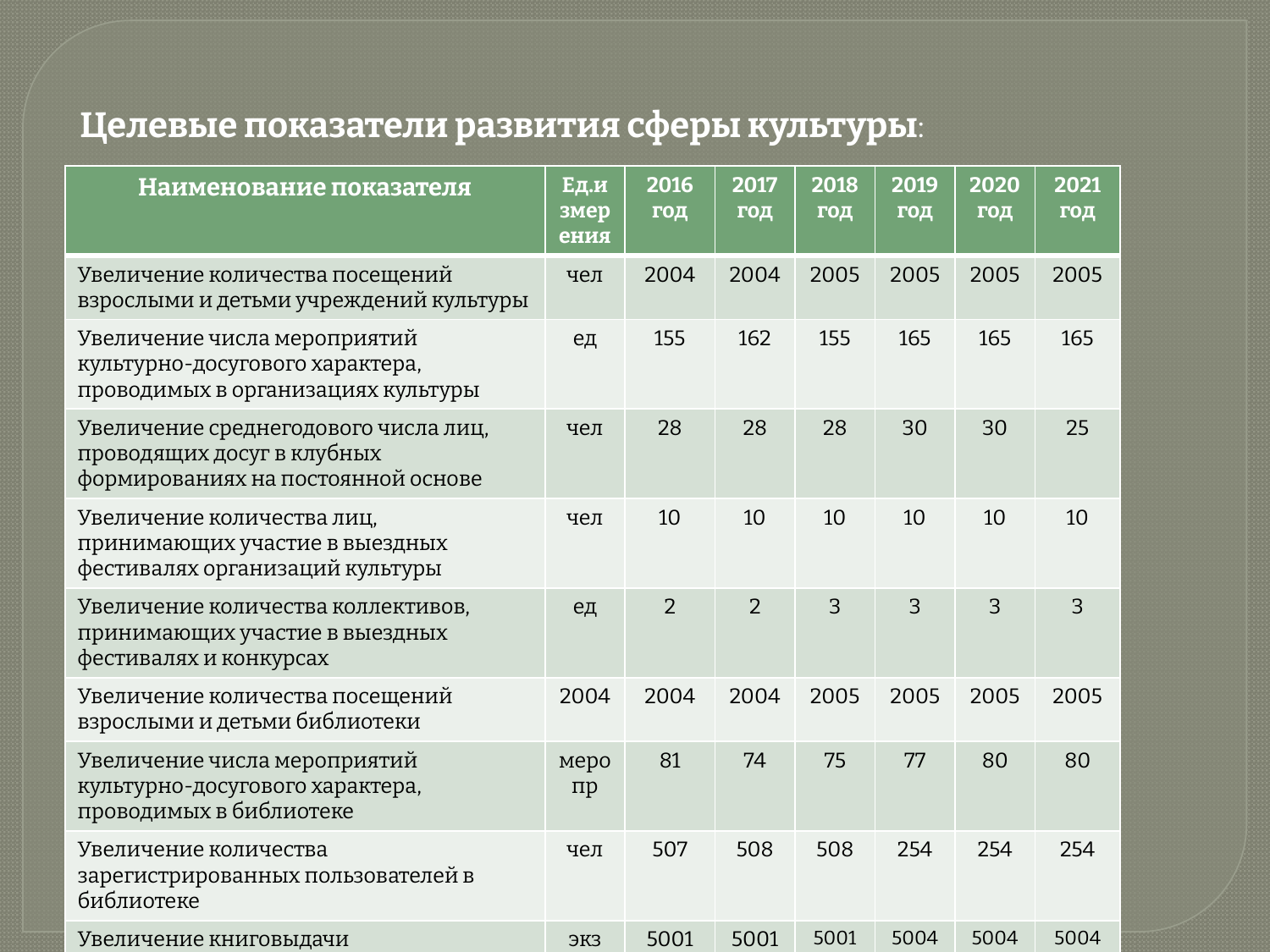

Целевые показатели развития сферы культуры:
| Наименование показателя | Ед.измерения | 2016 год | 2017 год | 2018год | 2019 год | 2020 год | 2021 год |
| --- | --- | --- | --- | --- | --- | --- | --- |
| Увеличение количества посещений взрослыми и детьми учреждений культуры | чел | 2004 | 2004 | 2005 | 2005 | 2005 | 2005 |
| Увеличение числа мероприятий культурно-досугового характера, проводимых в организациях культуры | ед | 155 | 162 | 155 | 165 | 165 | 165 |
| Увеличение среднегодового числа лиц, проводящих досуг в клубных формированиях на постоянной основе | чел | 28 | 28 | 28 | 30 | 30 | 25 |
| Увеличение количества лиц, принимающих участие в выездных фестивалях организаций культуры | чел | 10 | 10 | 10 | 10 | 10 | 10 |
| Увеличение количества коллективов, принимающих участие в выездных фестивалях и конкурсах | ед | 2 | 2 | 3 | 3 | 3 | 3 |
| Увеличение количества посещений взрослыми и детьми библиотеки | 2004 | 2004 | 2004 | 2005 | 2005 | 2005 | 2005 |
| Увеличение числа мероприятий культурно-досугового характера, проводимых в библиотеке | меропр | 81 | 74 | 75 | 77 | 80 | 80 |
| Увеличение количества зарегистрированных пользователей в библиотеке | чел | 507 | 508 | 508 | 254 | 254 | 254 |
| Увеличение книговыдачи | экз | 5001 | 5001 | 5001 | 5004 | 5004 | 5004 |
| Увеличение охвата библиотечного обслуживания | % | 32 | 32 | 33 | 35 | 35 | 35 |